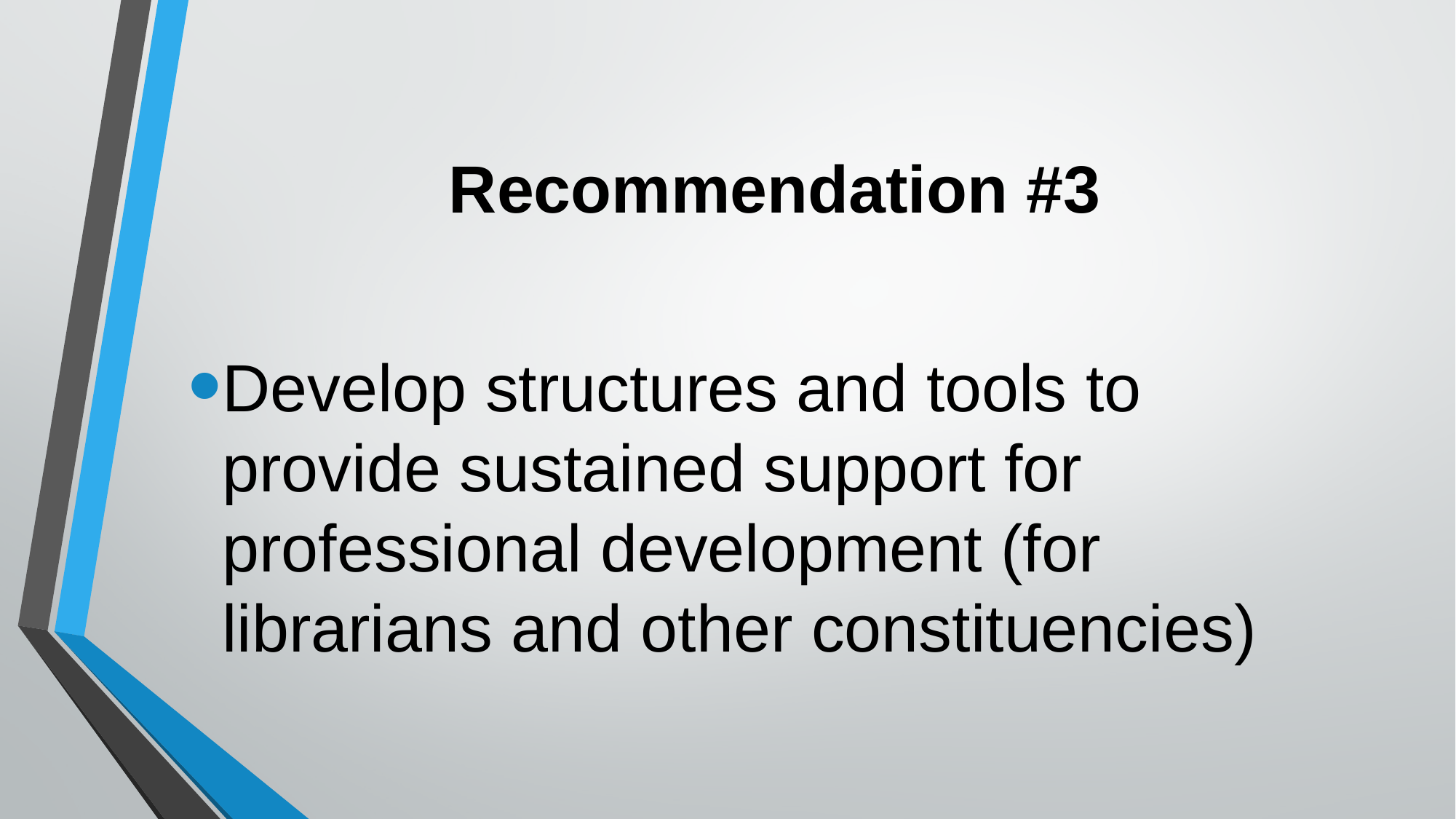

# Recommendation #3
Develop structures and tools to provide sustained support for professional development (for librarians and other constituencies)